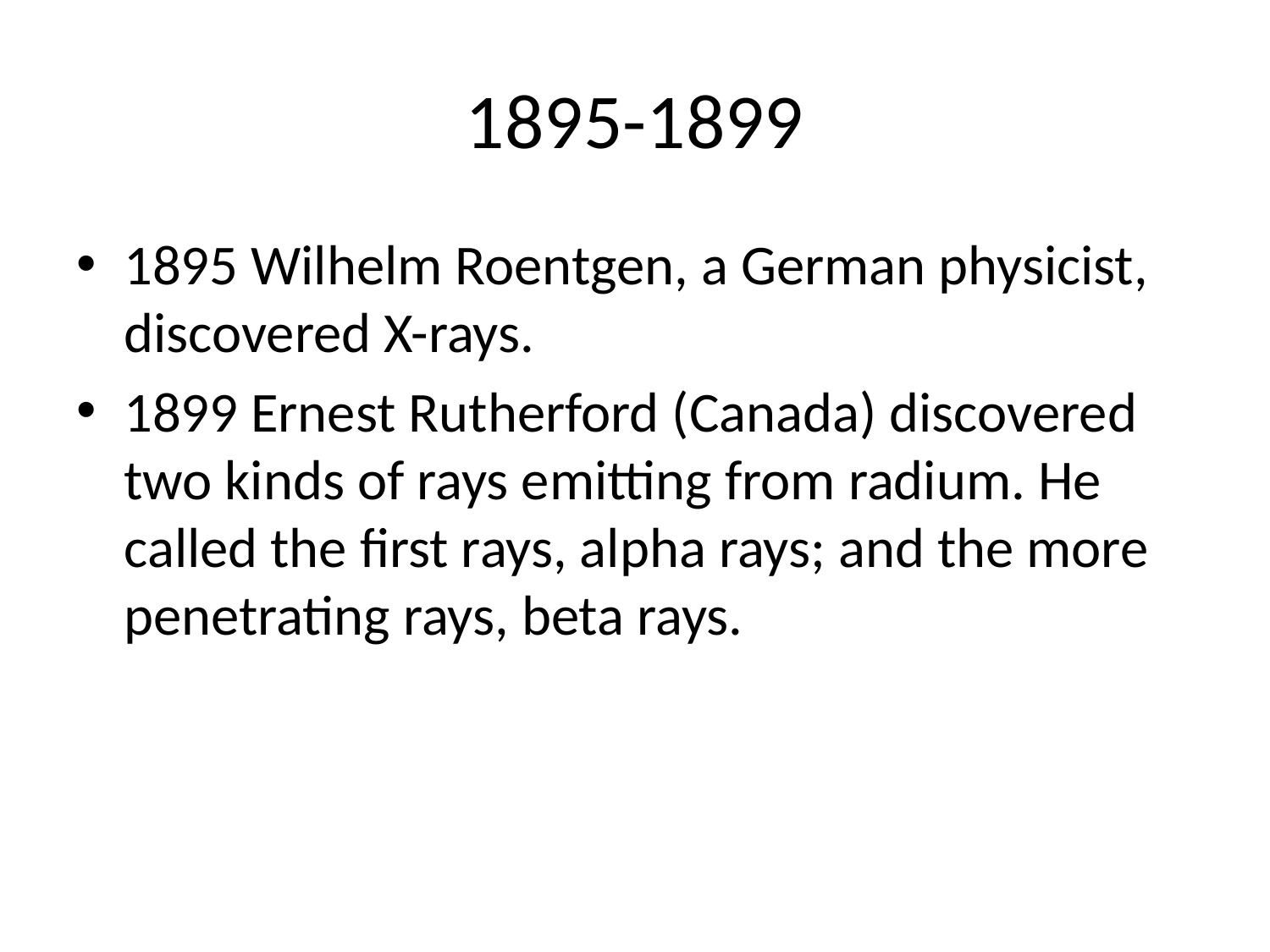

# 1895-1899
1895 Wilhelm Roentgen, a German physicist, discovered X-rays.
1899 Ernest Rutherford (Canada) discovered two kinds of rays emitting from radium. He called the first rays, alpha rays; and the more penetrating rays, beta rays.